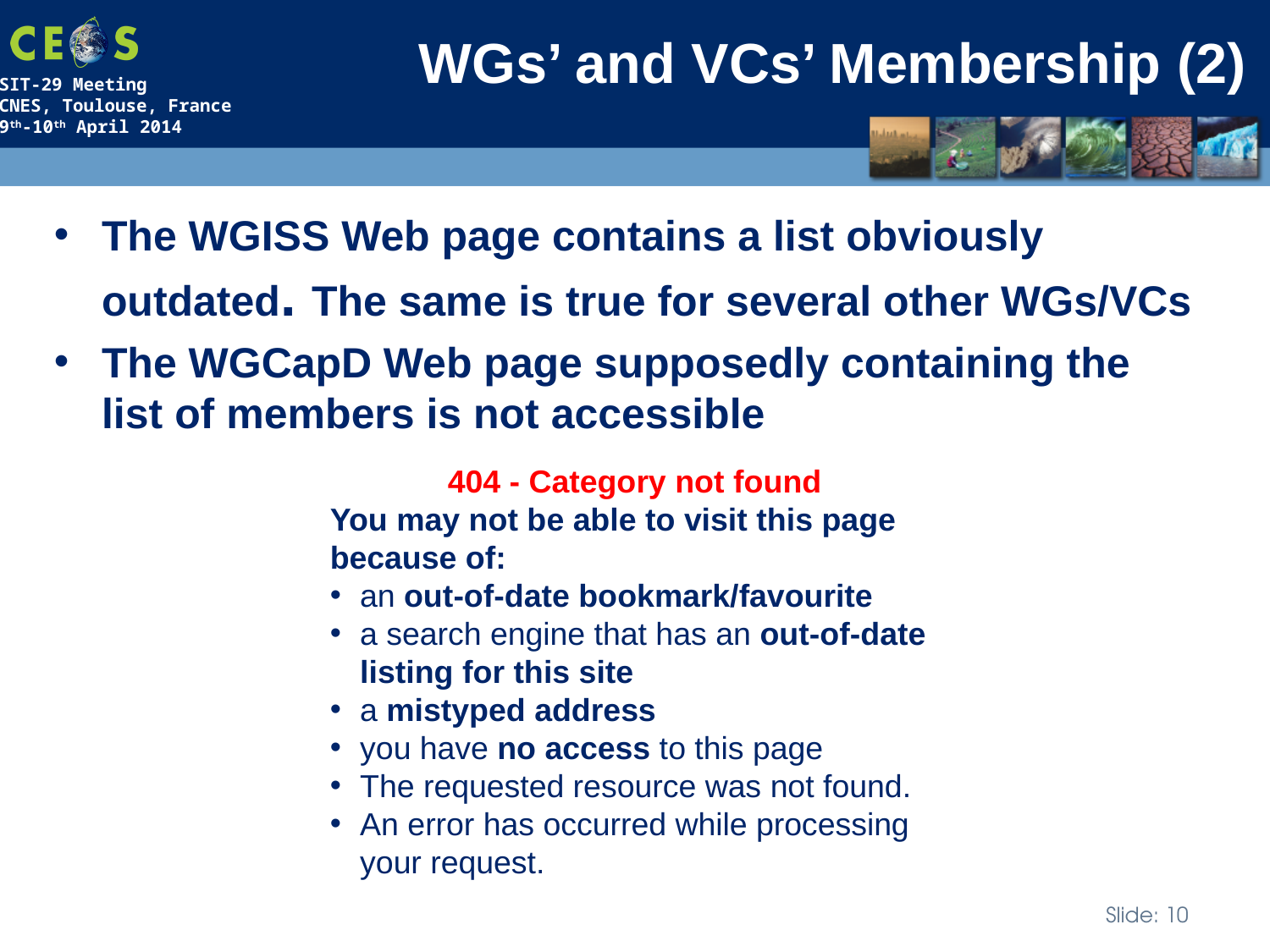

# WGs’ and VCs’ Membership (2)
The WGISS Web page contains a list obviously outdated. The same is true for several other WGs/VCs
The WGCapD Web page supposedly containing the list of members is not accessible
404 - Category not found
You may not be able to visit this page because of:
an out-of-date bookmark/favourite
a search engine that has an out-of-date listing for this site
a mistyped address
you have no access to this page
The requested resource was not found.
An error has occurred while processing your request.